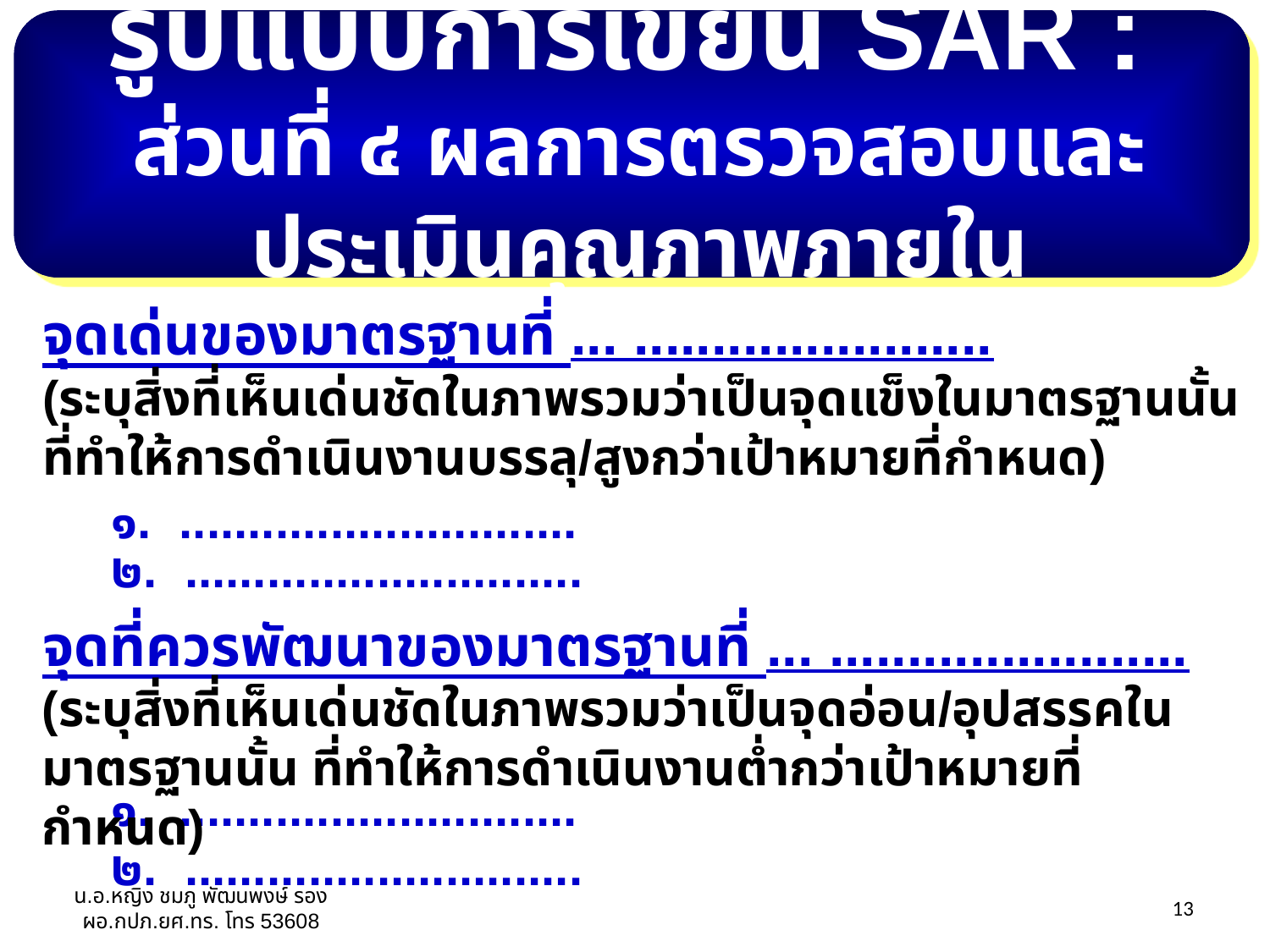

รูปแบบการเขียน SAR :
ส่วนที่ ๔ ผลการตรวจสอบและประเมินคุณภาพภายใน
จุดเด่นของมาตรฐานที่ ... .......................
(ระบุสิ่งที่เห็นเด่นชัดในภาพรวมว่าเป็นจุดแข็งในมาตรฐานนั้น ที่ทำให้การดำเนินงานบรรลุ/สูงกว่าเป้าหมายที่กำหนด)
๑.  .............................
๒.  .............................
จุดที่ควรพัฒนาของมาตรฐานที่ ... .......................

(ระบุสิ่งที่เห็นเด่นชัดในภาพรวมว่าเป็นจุดอ่อน/อุปสรรคในมาตรฐานนั้น ที่ทำให้การดำเนินงานต่ำกว่าเป้าหมายที่กำหนด)
๑.  .............................
๒.  .............................
น.อ.หญิง ชมภู พัฒนพงษ์ รอง ผอ.กปภ.ยศ.ทร. โทร 53608
26/03/55
13